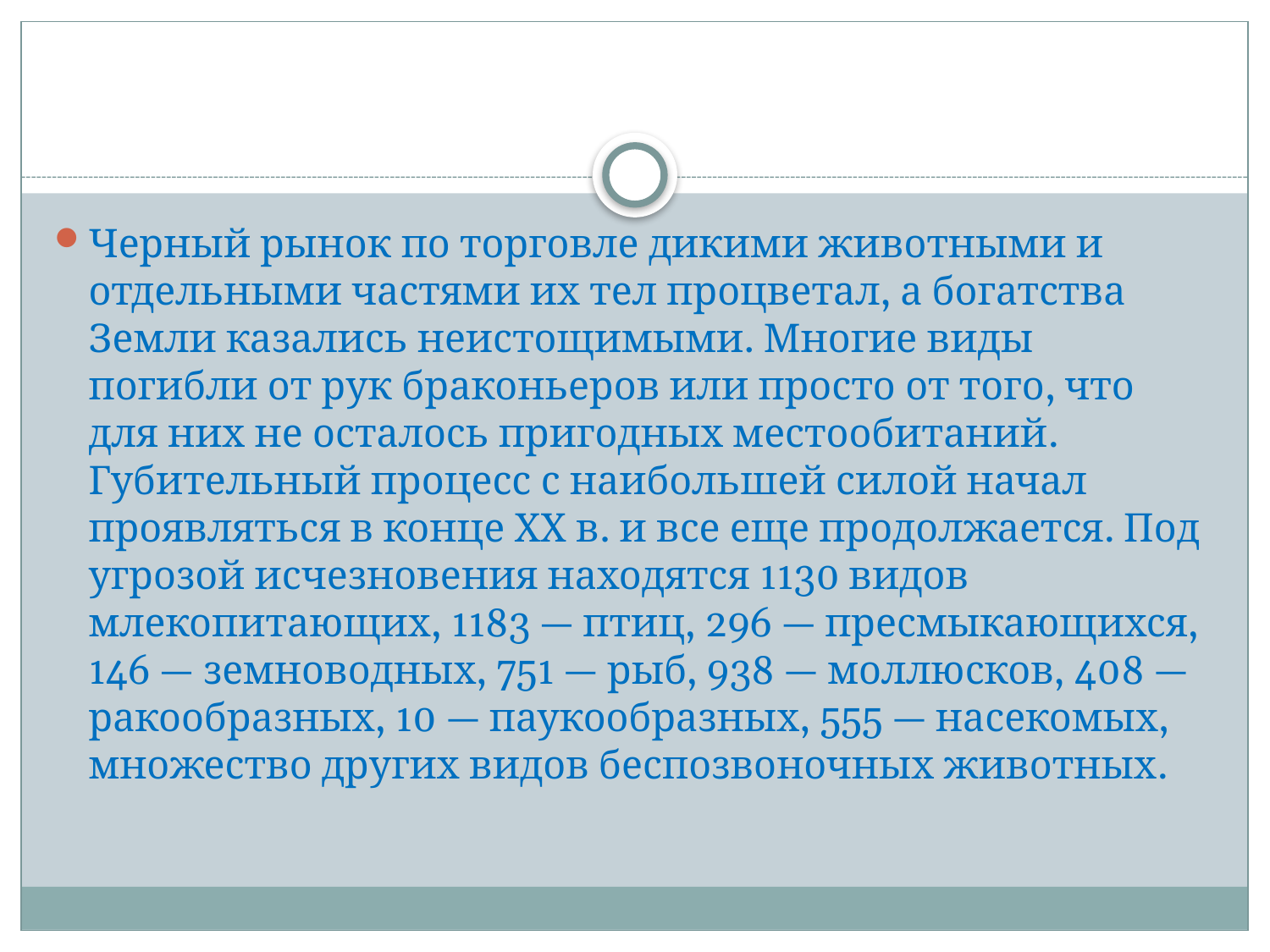

#
Черный рынок по торговле дикими животными и отдельными частями их тел процветал, а богатства Земли казались неистощимыми. Многие виды погибли от рук браконьеров или просто от того, что для них не осталось пригодных местообитаний. Губительный процесс с наибольшей силой начал проявляться в конце ХХ в. и все еще продолжается. Под угрозой исчезновения находятся 1130 видов млекопитающих, 1183 — птиц, 296 — пресмыкающихся, 146 — земноводных, 751 — рыб, 938 — моллюсков, 408 — ракообразных, 10 — паукообразных, 555 — насекомых, множество других видов беспозвоночных животных.